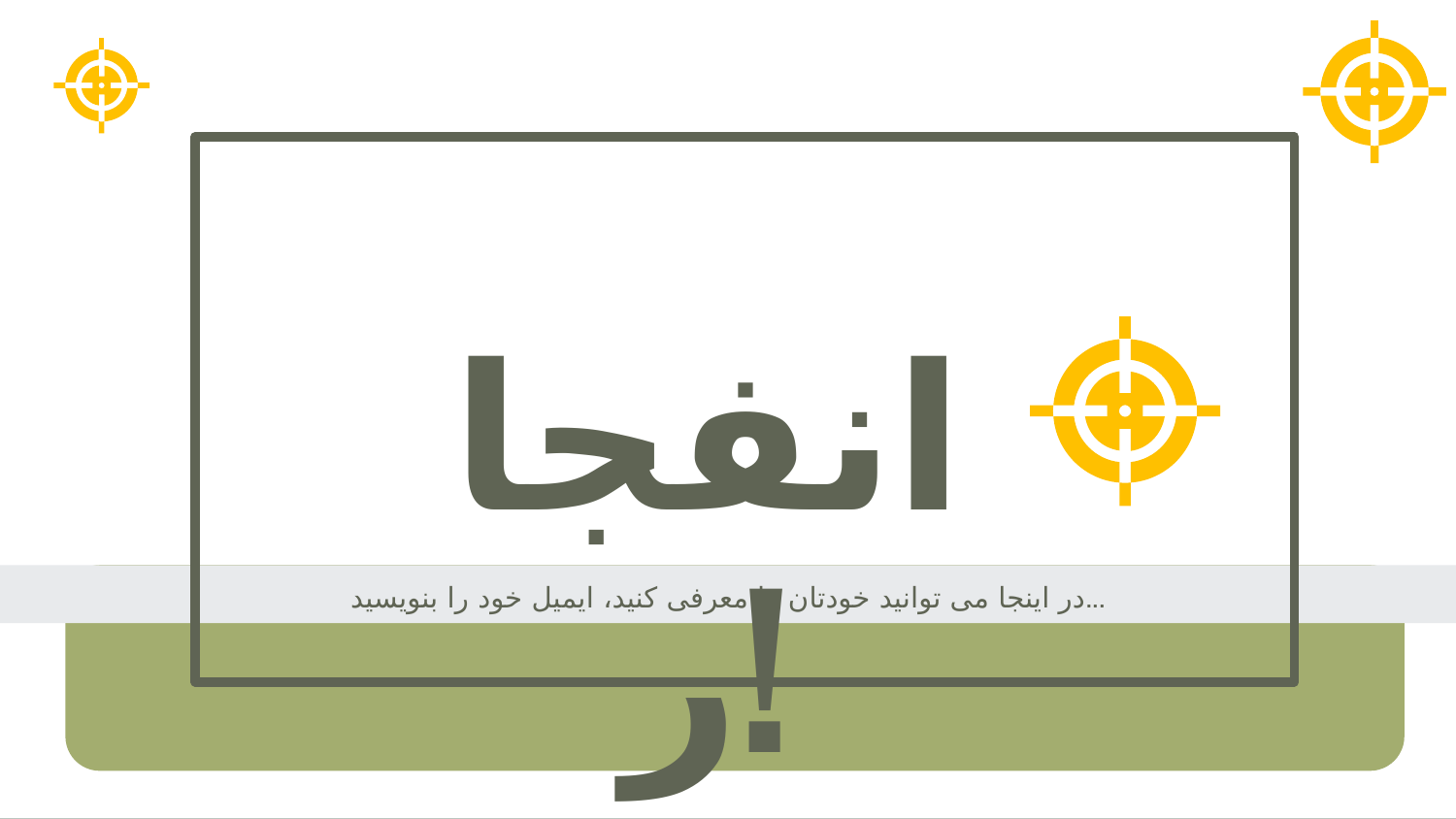

# انفجار!

در اینجا می توانید خودتان را معرفی کنید، ایمیل خود را بنویسید...